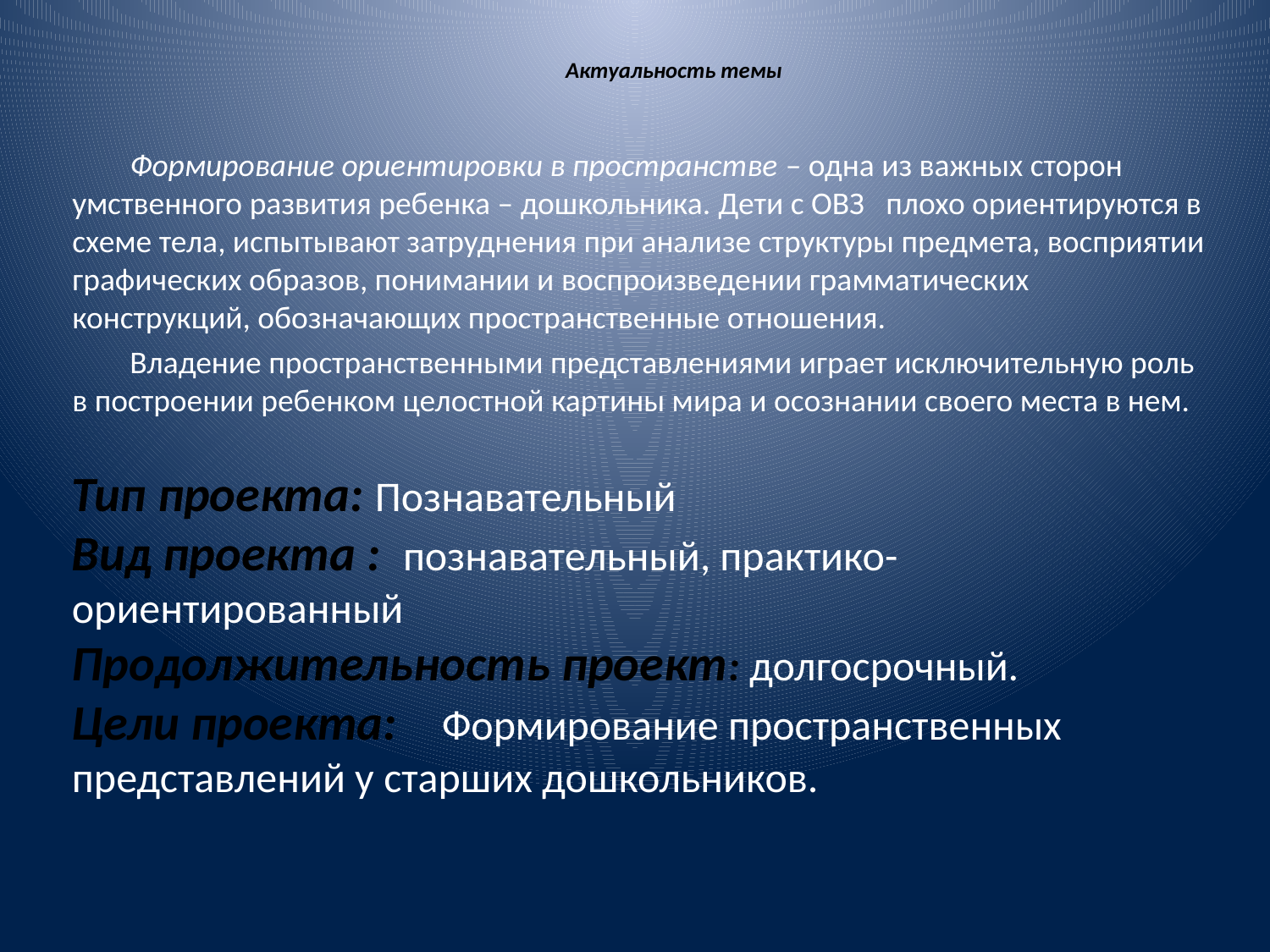

# Актуальность темы
        Формирование ориентировки в пространстве – одна из важных сторон умственного развития ребенка – дошкольника. Дети с ОВЗ   плохо ориентируются в схеме тела, испытывают затруднения при анализе структуры предмета, восприятии графических образов, понимании и воспроизведении грамматических конструкций, обозначающих пространственные отношения.
        Владение пространственными представлениями играет исключительную роль в построении ребенком целостной картины мира и осознании своего места в нем.

Тип проекта: Познавательный
Вид проекта :  познавательный, практико-ориентированный
Продолжительность проект: долгосрочный.
Цели проекта:    Формирование пространственных представлений у старших дошкольников.